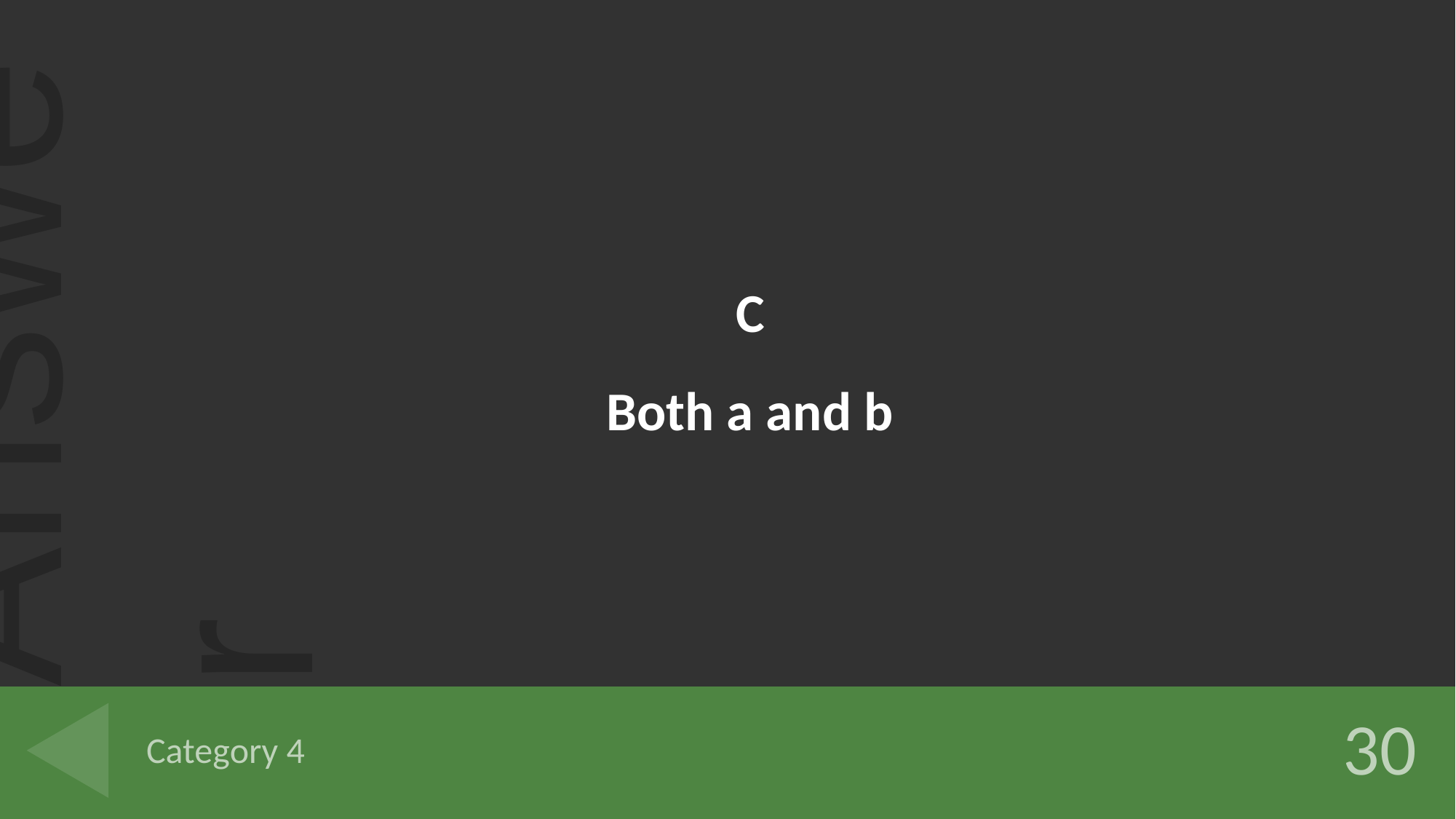

C
Both a and b
# Category 4
30